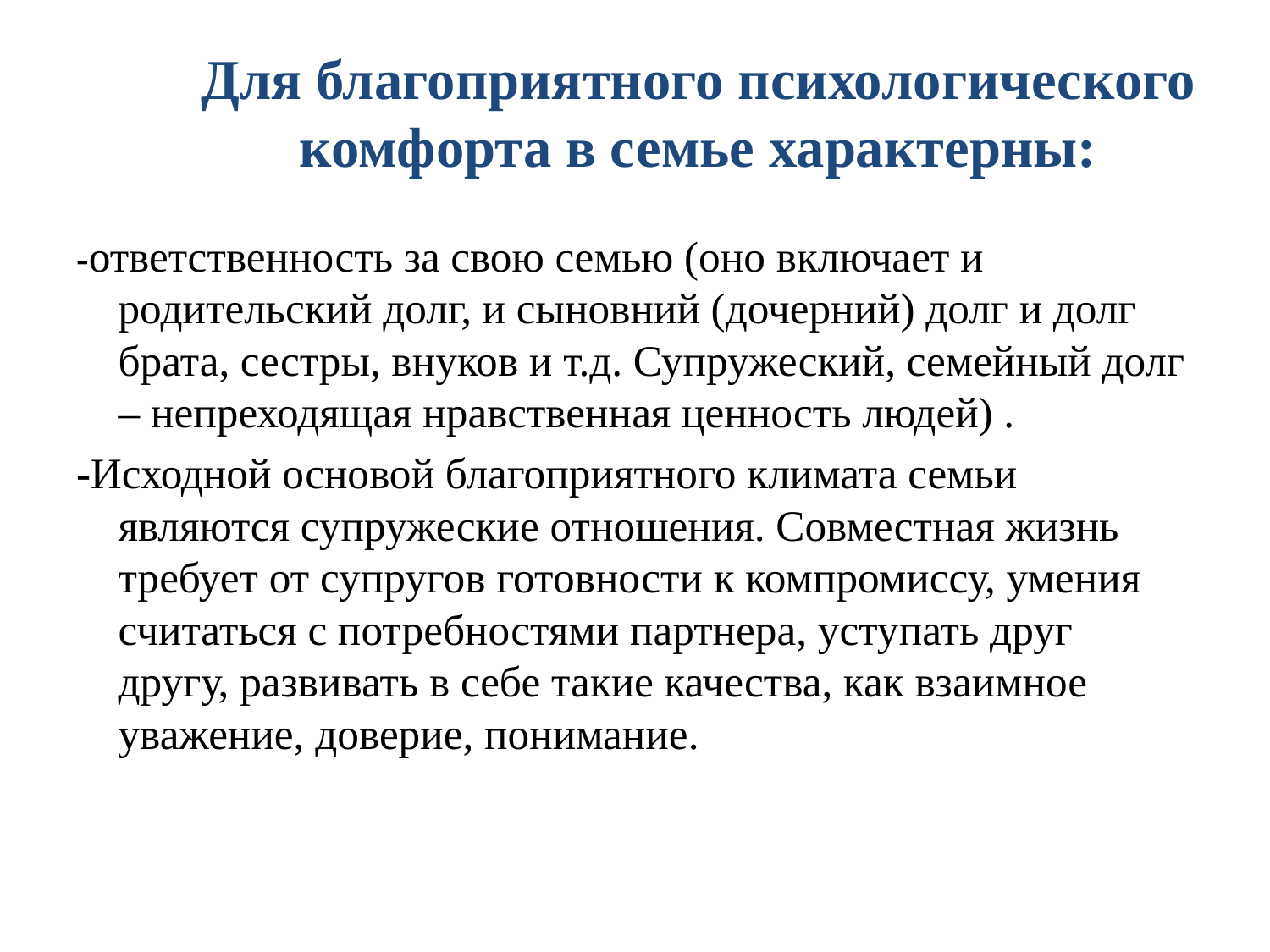

# Для благоприятного психологического комфорта в семье характерны:
-ответственность за свою семью (оно включает и родительский долг, и сыновний (дочерний) долг и долг брата, сестры, внуков и т.д. Супружеский, семейный долг – непреходящая нравственная ценность людей) .
-Исходной основой благоприятного климата семьи являются супружеские отношения. Совместная жизнь требует от супругов готовности к компромиссу, умения считаться с потребностями партнера, уступать друг другу, развивать в себе такие качества, как взаимное уважение, доверие, понимание.